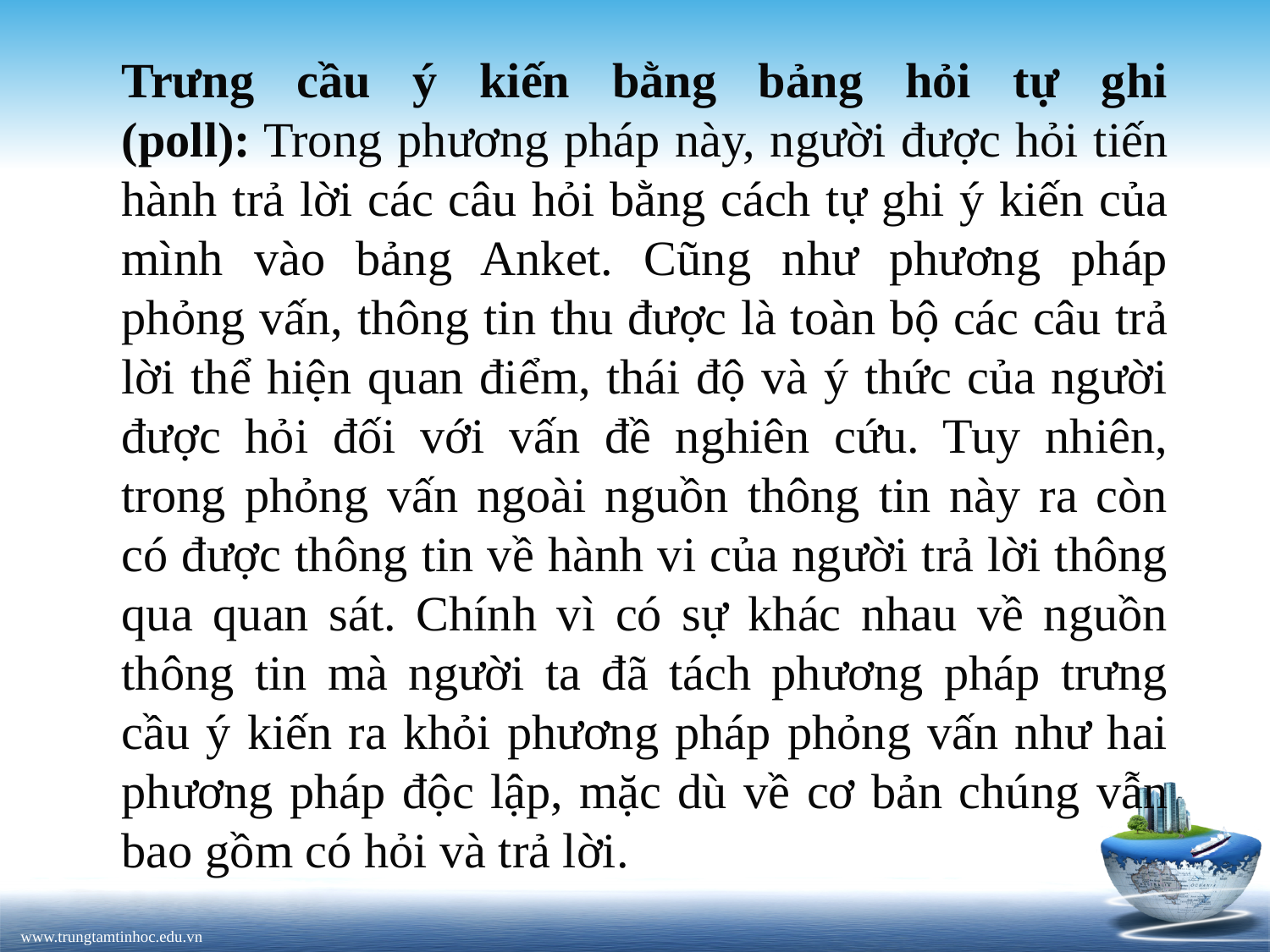

Trưng cầu ý kiến bằng bảng hỏi tự ghi (poll): Trong phương pháp này, người được hỏi tiến hành trả lời các câu hỏi bằng cách tự ghi ý kiến của mình vào bảng Anket. Cũng như phương pháp phỏng vấn, thông tin thu được là toàn bộ các câu trả lời thể hiện quan điểm, thái độ và ý thức của người được hỏi đối với vấn đề nghiên cứu. Tuy nhiên, trong phỏng vấn ngoài nguồn thông tin này ra còn có được thông tin về hành vi của người trả lời thông qua quan sát. Chính vì có sự khác nhau về nguồn thông tin mà người ta đã tách phương pháp trưng cầu ý kiến ra khỏi phương pháp phỏng vấn như hai phương pháp độc lập, mặc dù về cơ bản chúng vẫn bao gồm có hỏi và trả lời.